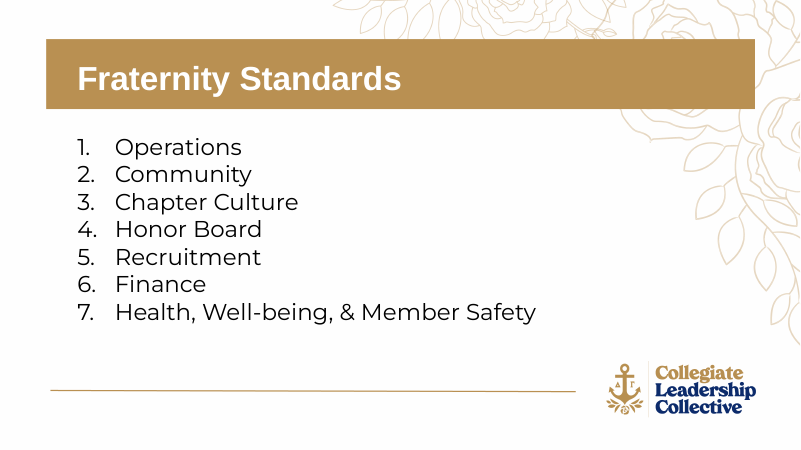

Fraternity Standards
Operations
Community
Chapter Culture
Honor Board
Recruitment
Finance
Health, Well-being, & Member Safety